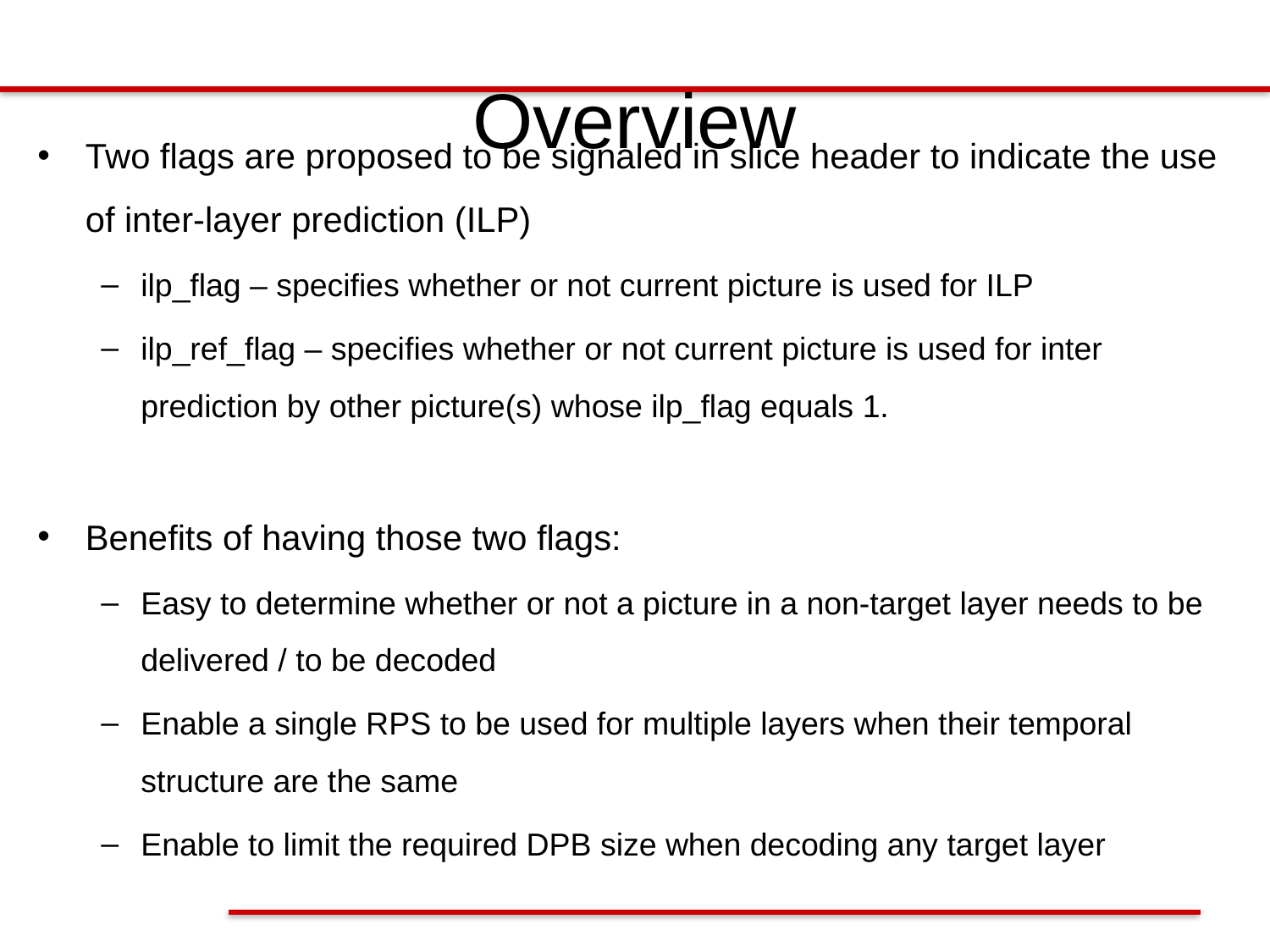

# Overview
Two flags are proposed to be signaled in slice header to indicate the use of inter-layer prediction (ILP)
ilp_flag – specifies whether or not current picture is used for ILP
ilp_ref_flag – specifies whether or not current picture is used for inter prediction by other picture(s) whose ilp_flag equals 1.

Benefits of having those two flags:
Easy to determine whether or not a picture in a non-target layer needs to be delivered / to be decoded
Enable a single RPS to be used for multiple layers when their temporal structure are the same
Enable to limit the required DPB size when decoding any target layer